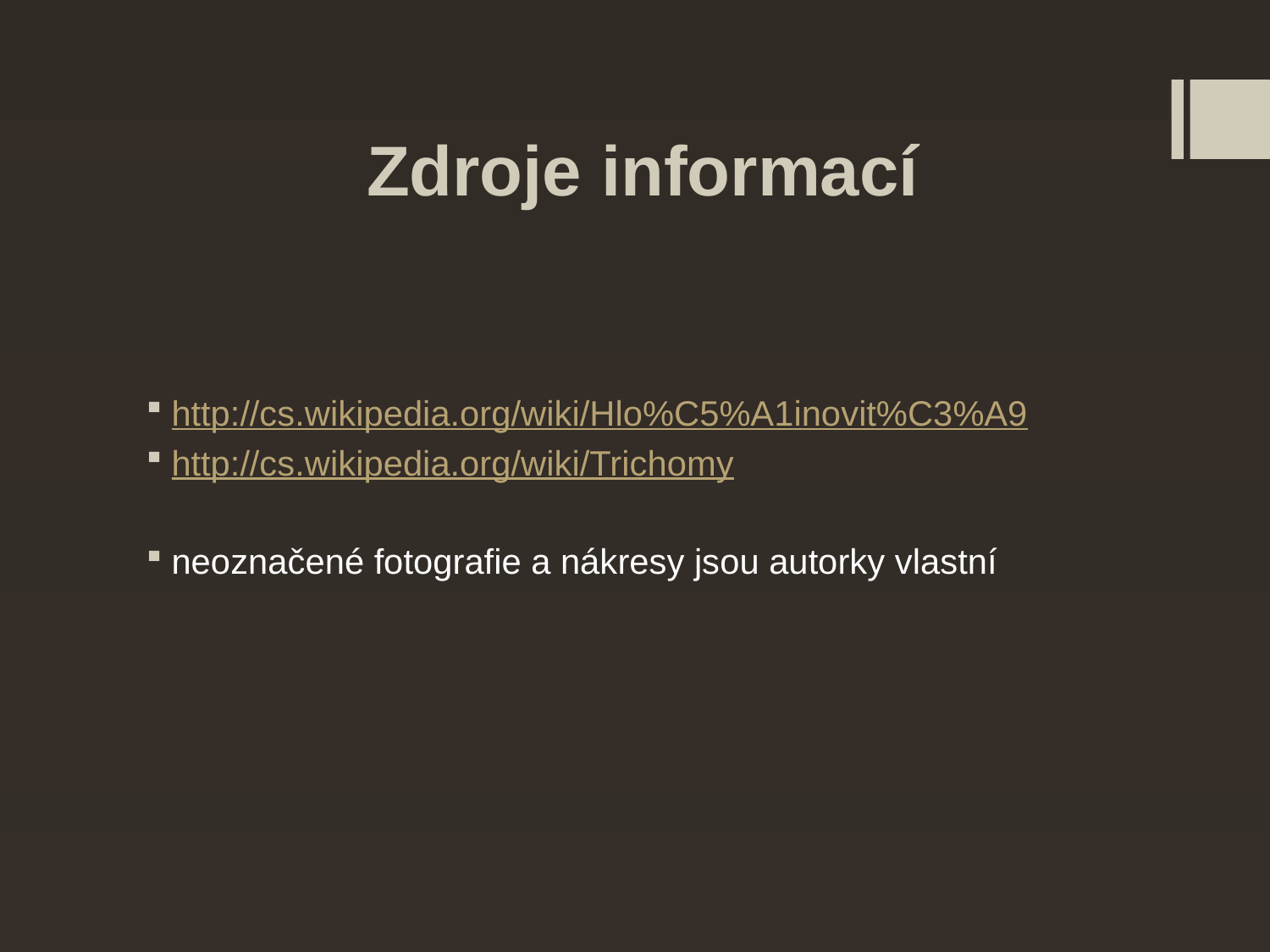

# Zdroje informací
http://cs.wikipedia.org/wiki/Hlo%C5%A1inovit%C3%A9
http://cs.wikipedia.org/wiki/Trichomy

neoznačené fotografie a nákresy jsou autorky vlastní